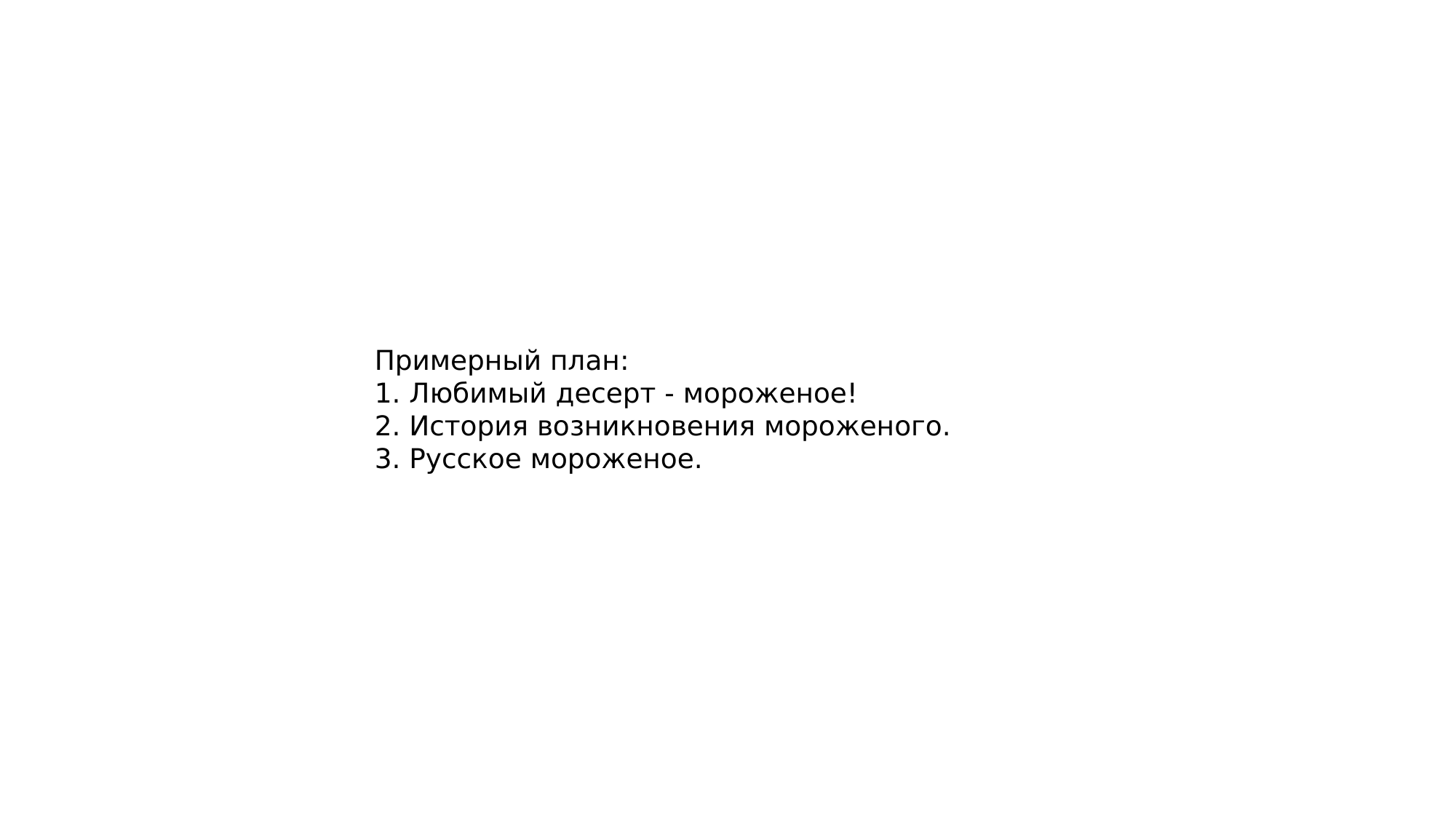

Примерный план:
1. Любимый десерт - мороженое!
2. История возникновения мороженого.
3. Русское мороженое.